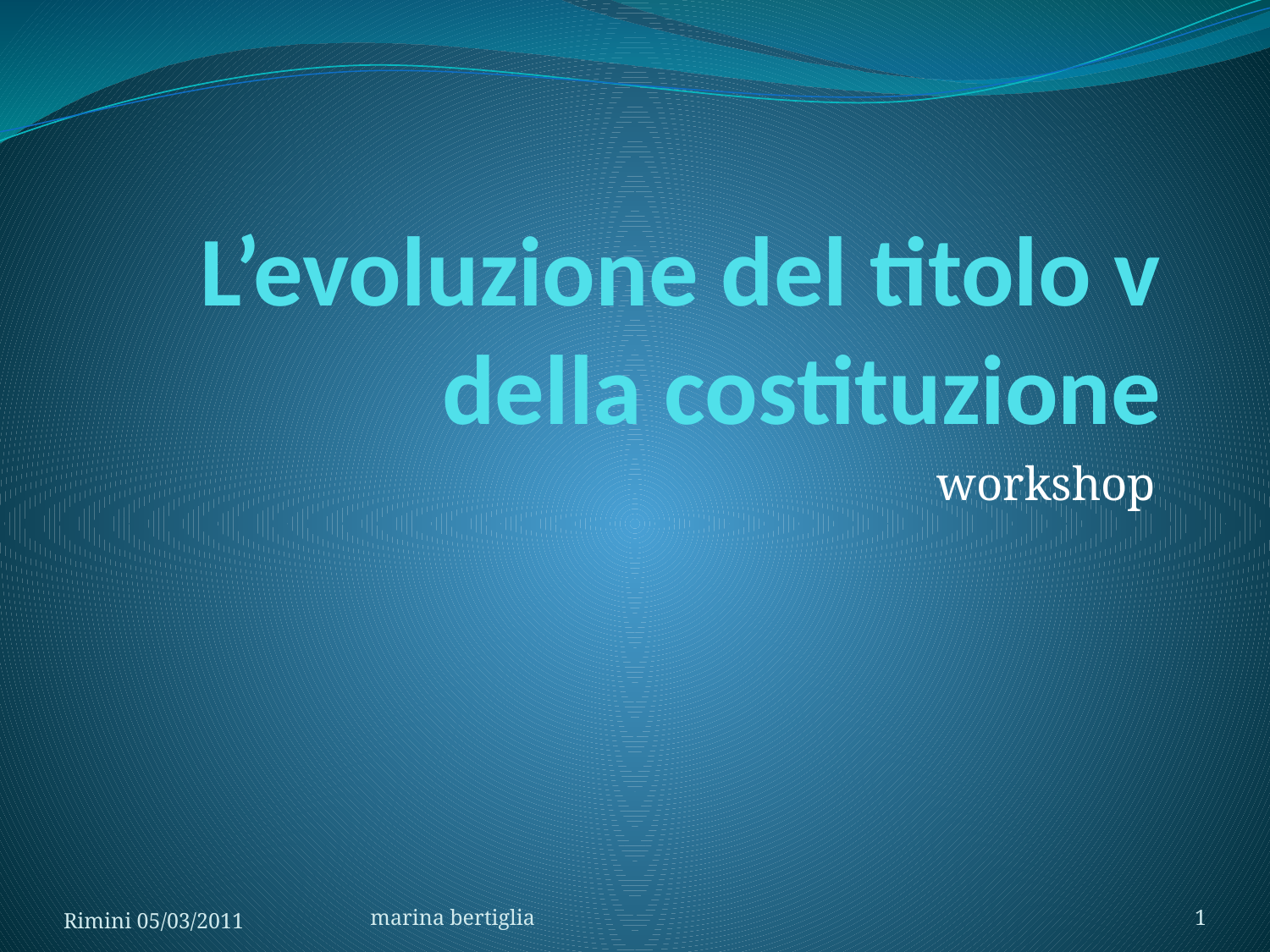

# L’evoluzione del titolo v della costituzione
workshop
Rimini 05/03/2011
marina bertiglia
1